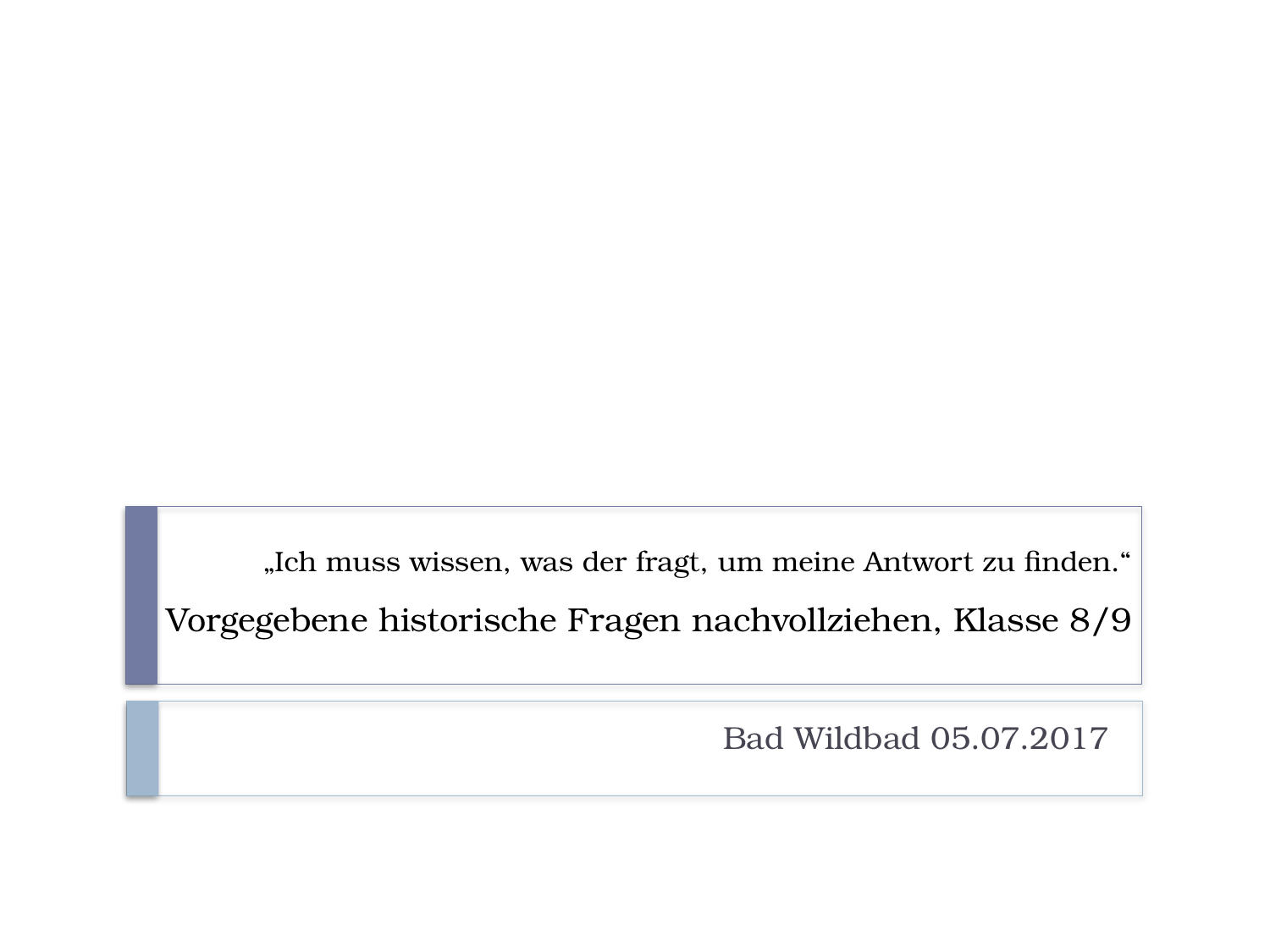

# „Ich muss wissen, was der fragt, um meine Antwort zu finden.“ Vorgegebene historische Fragen nachvollziehen, Klasse 8/9
Bad Wildbad 05.07.2017